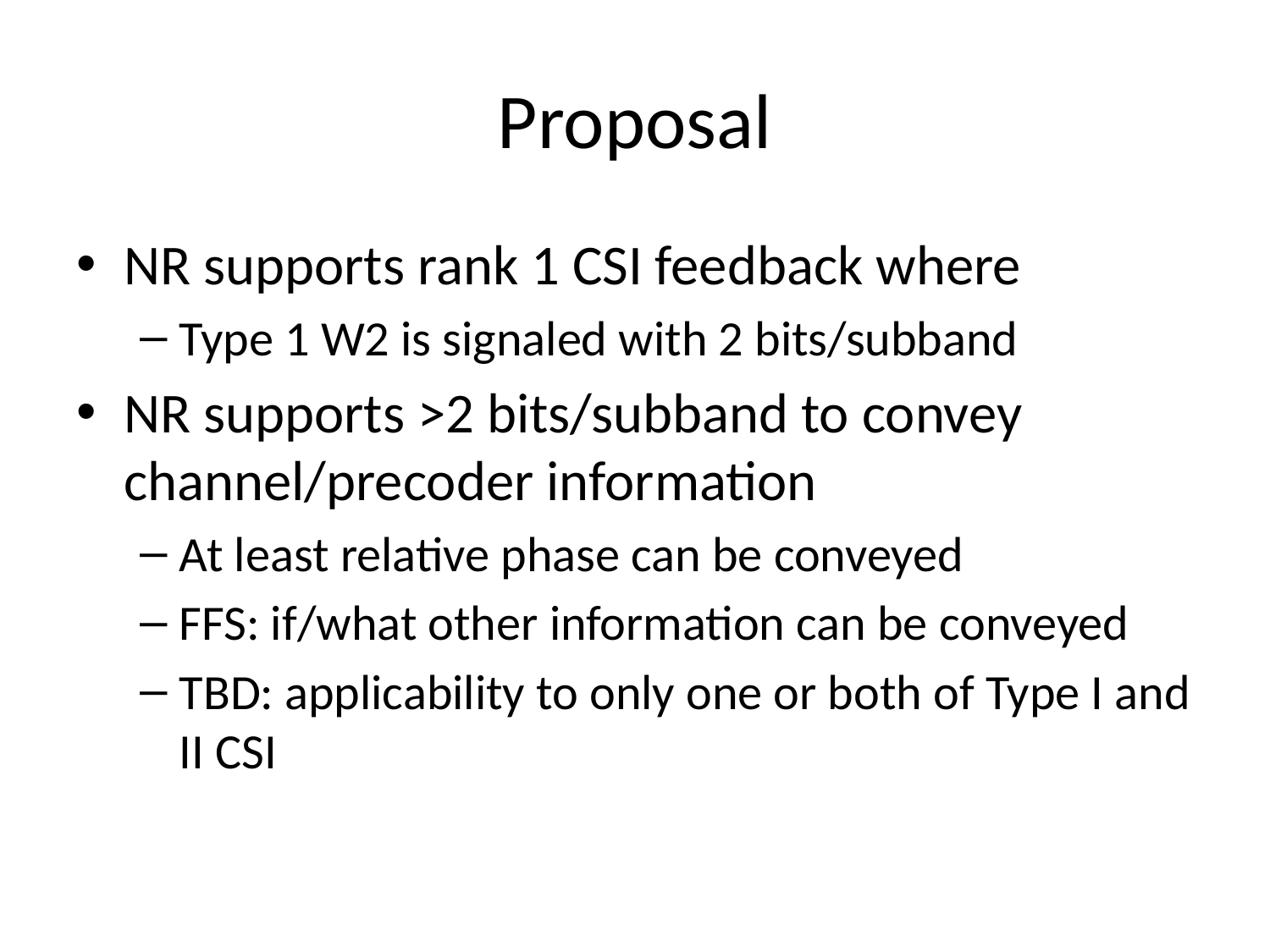

# Proposal
NR supports rank 1 CSI feedback where
Type 1 W2 is signaled with 2 bits/subband
NR supports >2 bits/subband to convey  channel/precoder information
At least relative phase can be conveyed
FFS: if/what other information can be conveyed
TBD: applicability to only one or both of Type I and II CSI